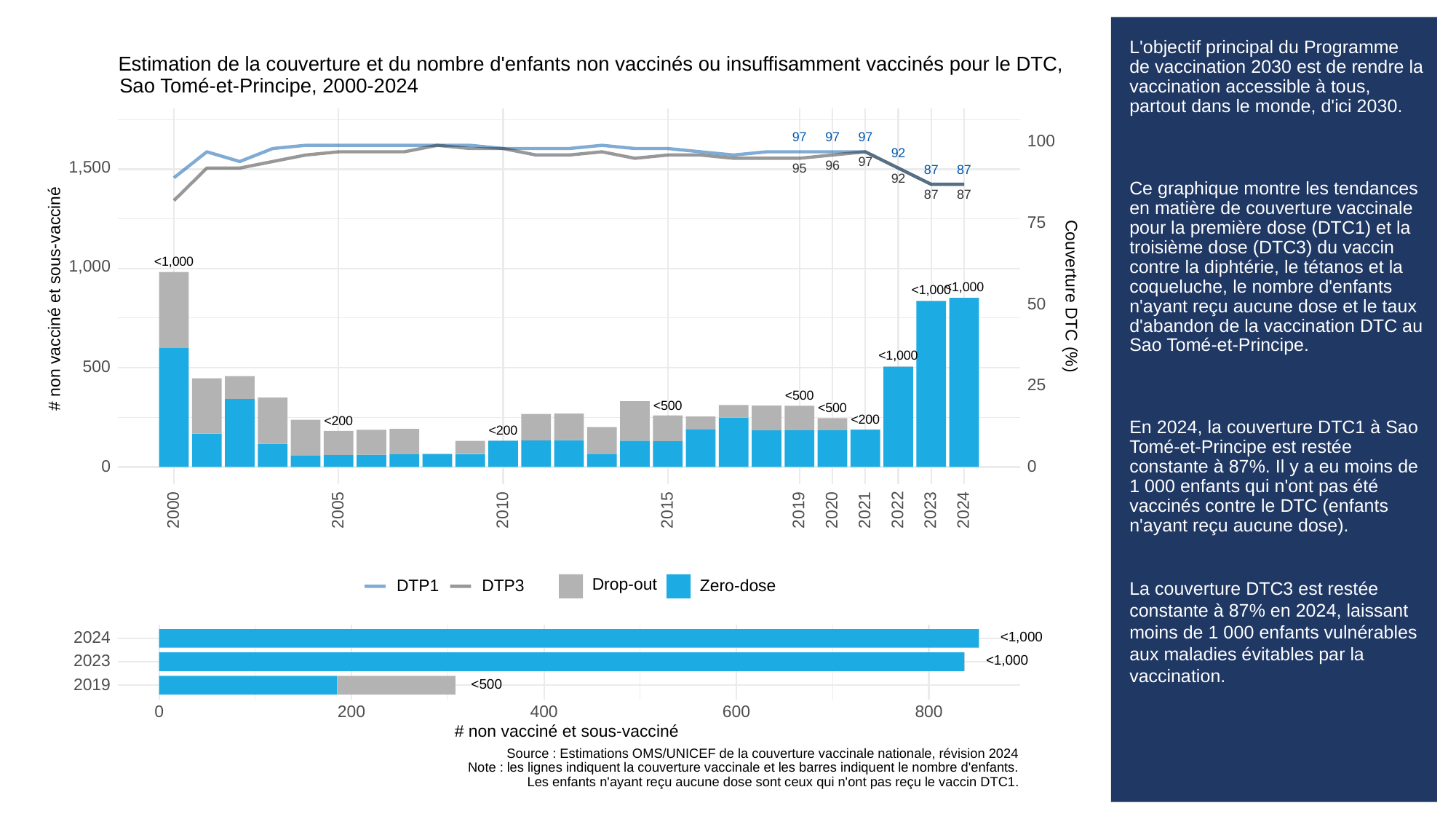

# L'objectif principal du Programme de vaccination 2030 est de rendre la vaccination accessible à tous, partout dans le monde, d'ici 2030.

Ce graphique montre les tendances en matière de couverture vaccinale pour la première dose (DTC1) et la troisième dose (DTC3) du vaccin contre la diphtérie, le tétanos et la coqueluche, le nombre d'enfants n'ayant reçu aucune dose et le taux d'abandon de la vaccination DTC au Sao Tomé-et-Principe.

En 2024, la couverture DTC1 à Sao Tomé-et-Principe est restée constante à 87%. Il y a eu moins de 1 000 enfants qui n'ont pas été vaccinés contre le DTC (enfants n'ayant reçu aucune dose).

La couverture DTC3 est restée constante à 87% en 2024, laissant moins de 1 000 enfants vulnérables aux maladies évitables par la vaccination.

Estimation de la couverture et du nombre d'enfants non vaccinés ou insuffisamment vaccinés pour le DTC,
Sao Tomé-et-Principe, 2000-2024

97
97
97
100

92
97
1,500
96
95
87
87

92
87
87
75

<1,000
1,000

<1,000
<1,000
Couverture DTC (%)
# non vacciné et sous-vacciné

50

<1,000
500

25
<500

<500

<500

<200

<200

<200

0
0

2023
2000
2005
2010
2015
2019
2020
2021
2022
2024

Drop-out
DTP3
Zero-dose
DTP1

<1,000
2024

<1,000
2023

2019
<500

0
200
400
600
800
# non vacciné et sous-vacciné
Source : Estimations OMS/UNICEF de la couverture vaccinale nationale, révision 2024
Note : les lignes indiquent la couverture vaccinale et les barres indiquent le nombre d'enfants.
Les enfants n'ayant reçu aucune dose sont ceux qui n'ont pas reçu le vaccin DTC1.